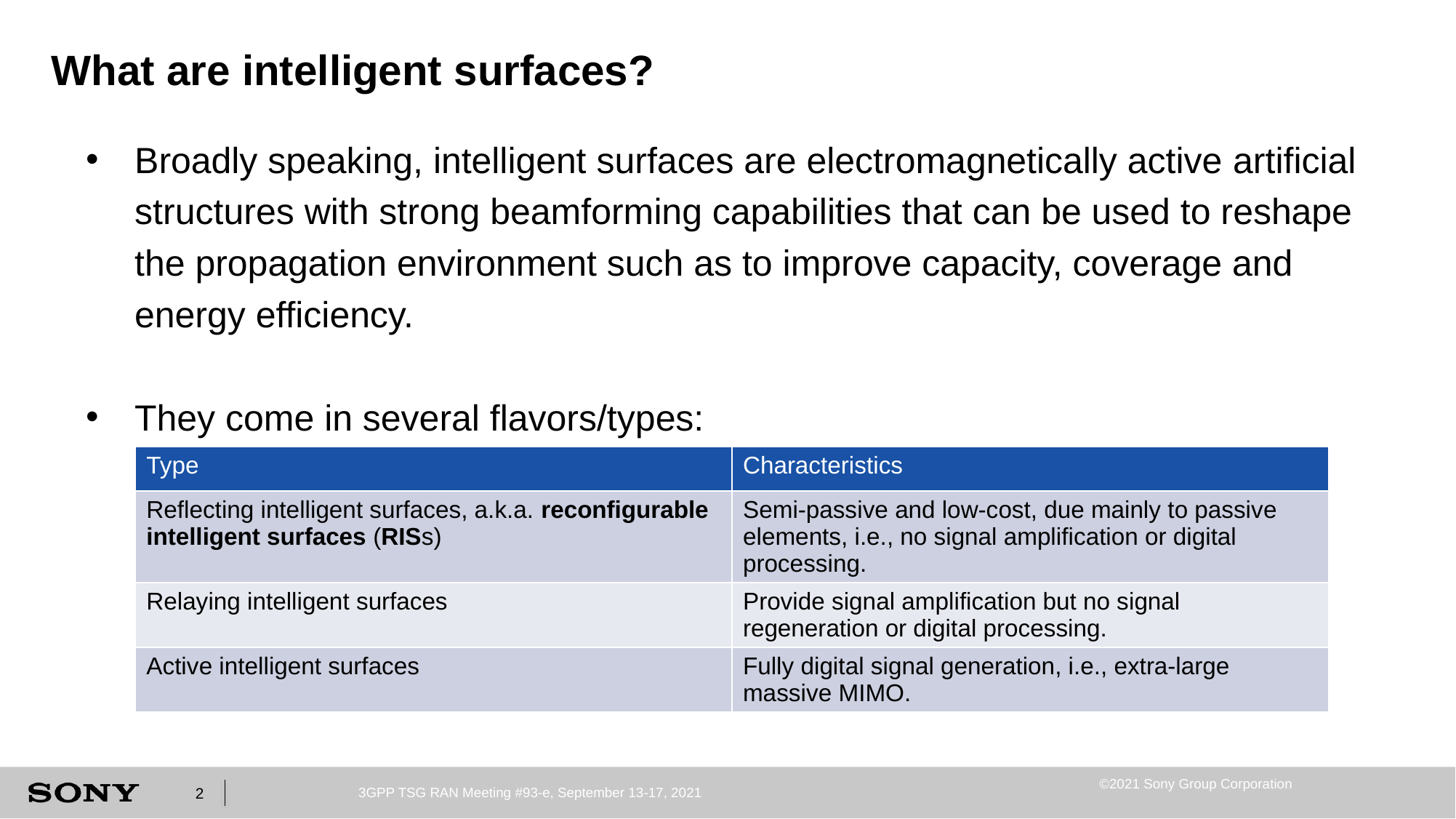

# What are intelligent surfaces?
Broadly speaking, intelligent surfaces are electromagnetically active artificial structures with strong beamforming capabilities that can be used to reshape the propagation environment such as to improve capacity, coverage and energy efficiency.

They come in several flavors/types:
| Type | Characteristics |
| --- | --- |
| Reflecting intelligent surfaces, a.k.a. reconfigurable intelligent surfaces (RISs) | Semi-passive and low-cost, due mainly to passive elements, i.e., no signal amplification or digital processing. |
| Relaying intelligent surfaces | Provide signal amplification but no signal regeneration or digital processing. |
| Active intelligent surfaces | Fully digital signal generation, i.e., extra-large massive MIMO. |